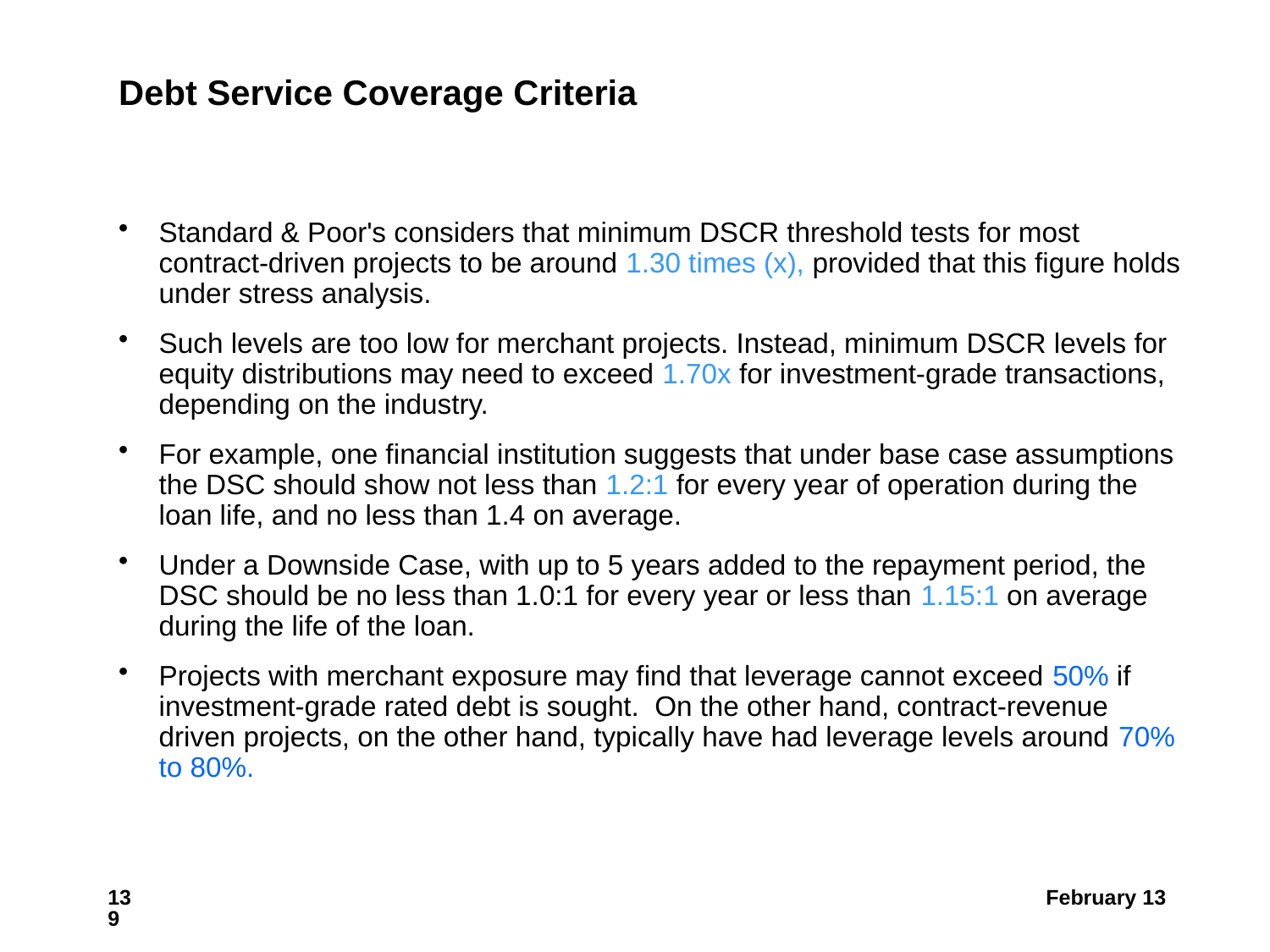

# Debt Service Coverage Criteria
Standard & Poor's considers that minimum DSCR threshold tests for most contract-driven projects to be around 1.30 times (x), provided that this figure holds under stress analysis.
Such levels are too low for merchant projects. Instead, minimum DSCR levels for equity distributions may need to exceed 1.70x for investment-grade transactions, depending on the industry.
For example, one financial institution suggests that under base case assumptions the DSC should show not less than 1.2:1 for every year of operation during the loan life, and no less than 1.4 on average.
Under a Downside Case, with up to 5 years added to the repayment period, the DSC should be no less than 1.0:1 for every year or less than 1.15:1 on average during the life of the loan.
Projects with merchant exposure may find that leverage cannot exceed 50% if investment-grade rated debt is sought.  On the other hand, contract-revenue driven projects, on the other hand, typically have had leverage levels around 70% to 80%.